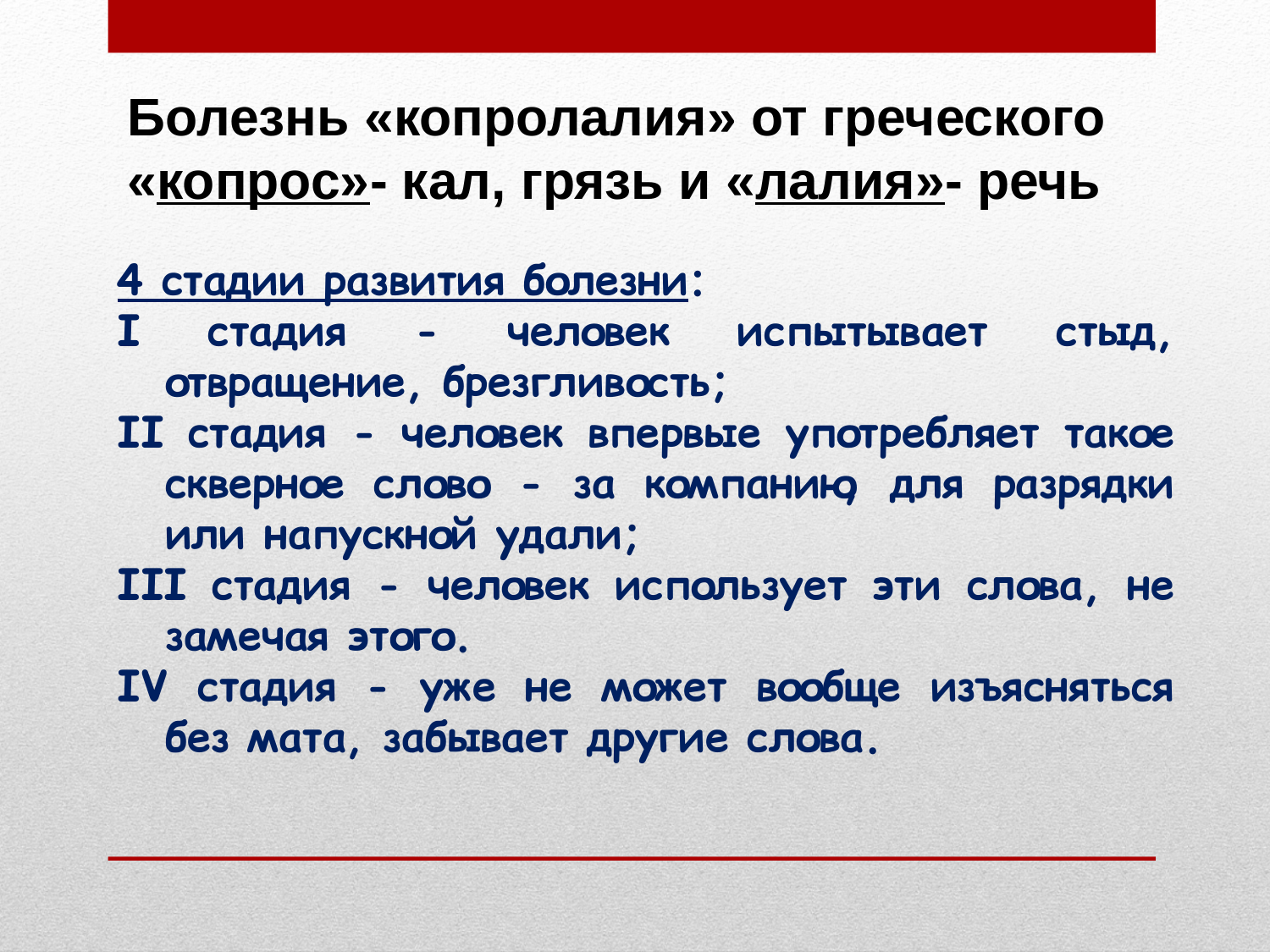

# Болезнь «копролалия» от греческого «копрос»- кал, грязь и «лалия»- речь
4 стадии развития болезни:
I стадия - человек испытывает стыд, отвращение, брезгливость;
II стадия - человек впервые употребляет такое скверное слово - за компанию, для разрядки или напускной удали;
III стадия - человек использует эти слова, не замечая этого.
IV стадия - уже не может вообще изъясняться без мата, забывает другие слова.